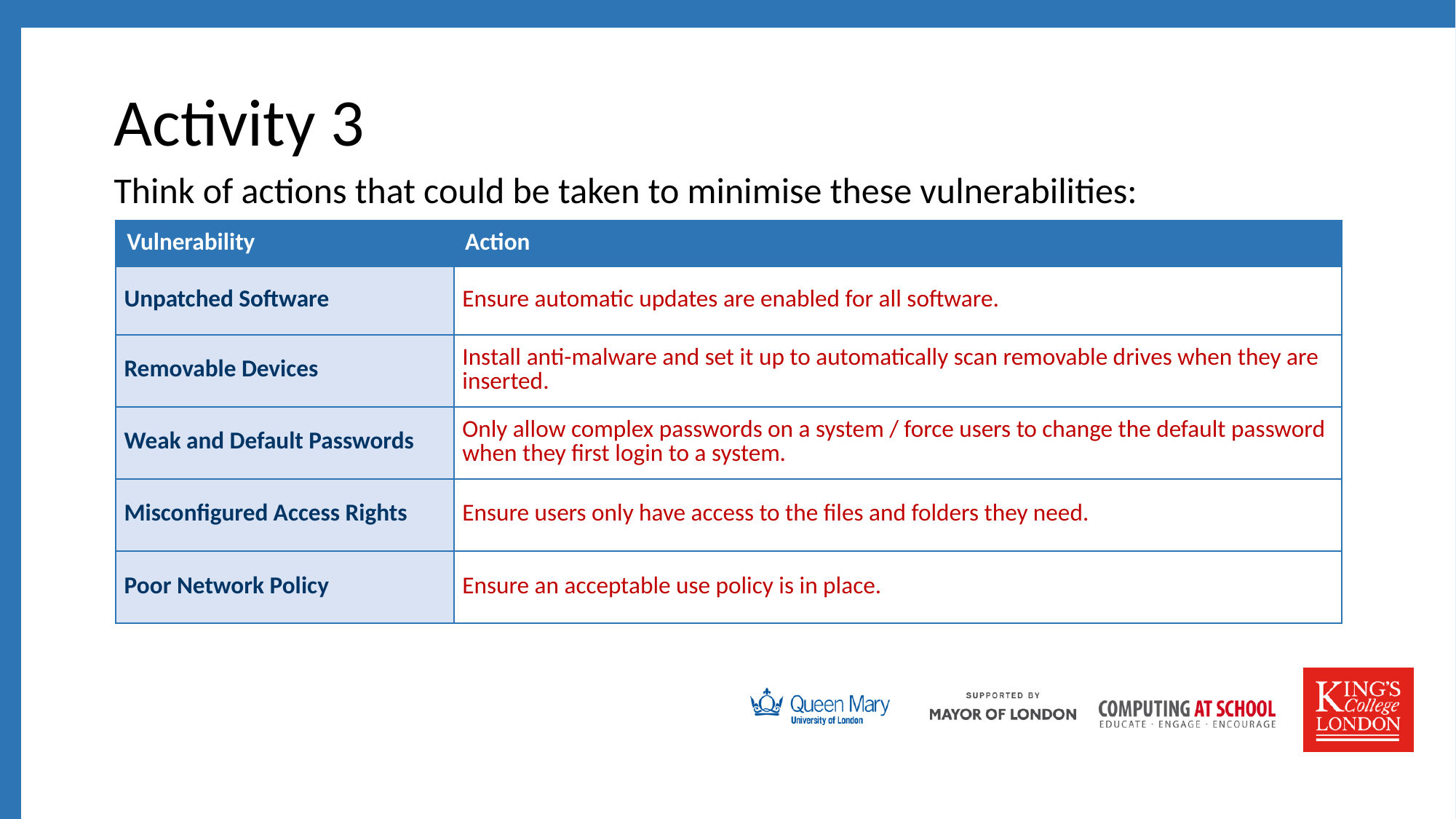

# Activity 3
Think of actions that could be taken to minimise these vulnerabilities:
| Vulnerability | Action |
| --- | --- |
| Unpatched Software | Ensure automatic updates are enabled for all software. |
| Removable Devices | Install anti-malware and set it up to automatically scan removable drives when they are inserted. |
| Weak and Default Passwords | Only allow complex passwords on a system / force users to change the default password when they first login to a system. |
| Misconfigured Access Rights | Ensure users only have access to the files and folders they need. |
| Poor Network Policy | Ensure an acceptable use policy is in place. |